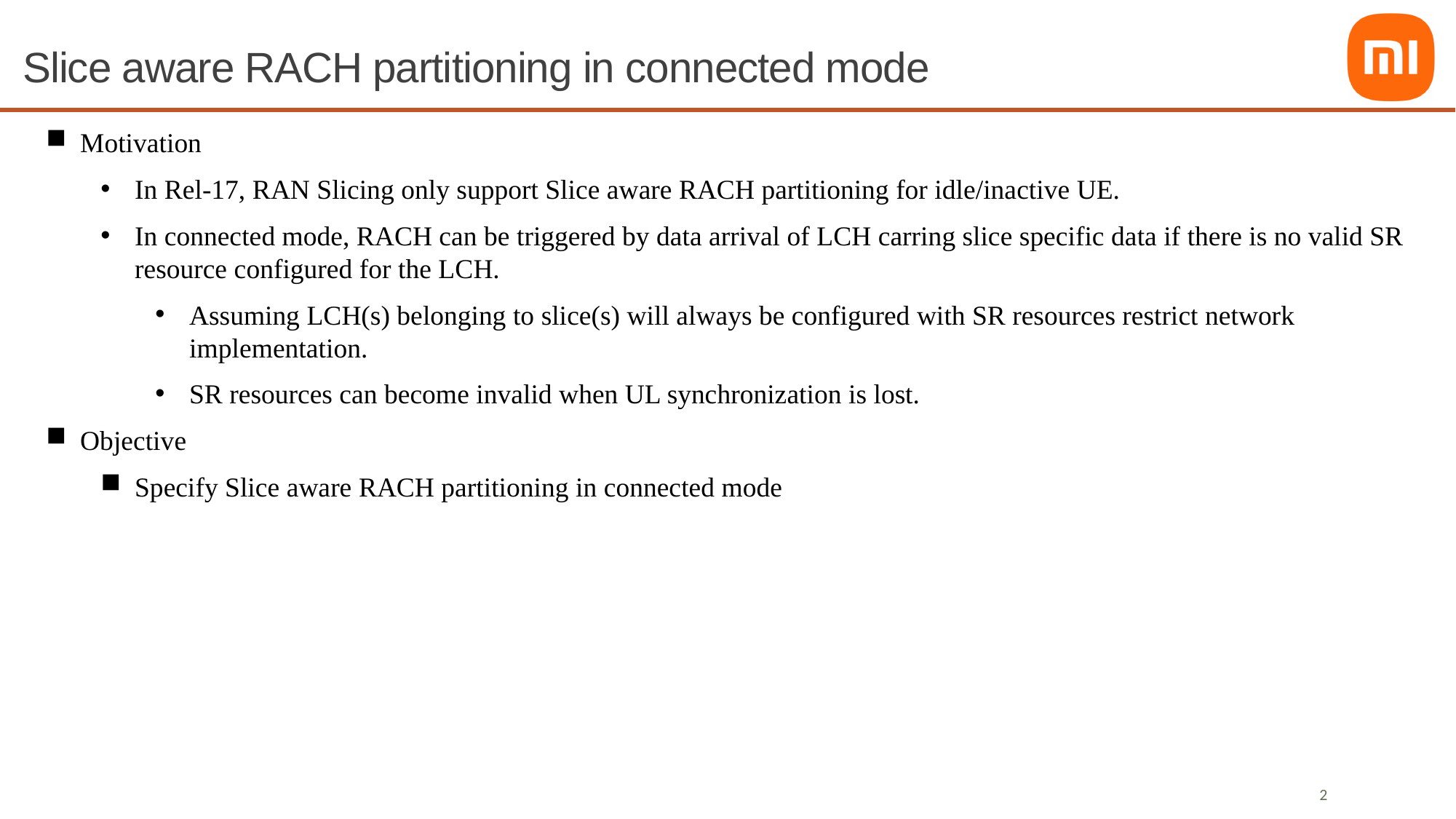

# Slice aware RACH partitioning in connected mode
Motivation
In Rel-17, RAN Slicing only support Slice aware RACH partitioning for idle/inactive UE.
In connected mode, RACH can be triggered by data arrival of LCH carring slice specific data if there is no valid SR  resource configured for the LCH.
Assuming LCH(s) belonging to slice(s) will always be configured with SR resources restrict network implementation.
SR resources can become invalid when UL synchronization is lost.
Objective
Specify Slice aware RACH partitioning in connected mode